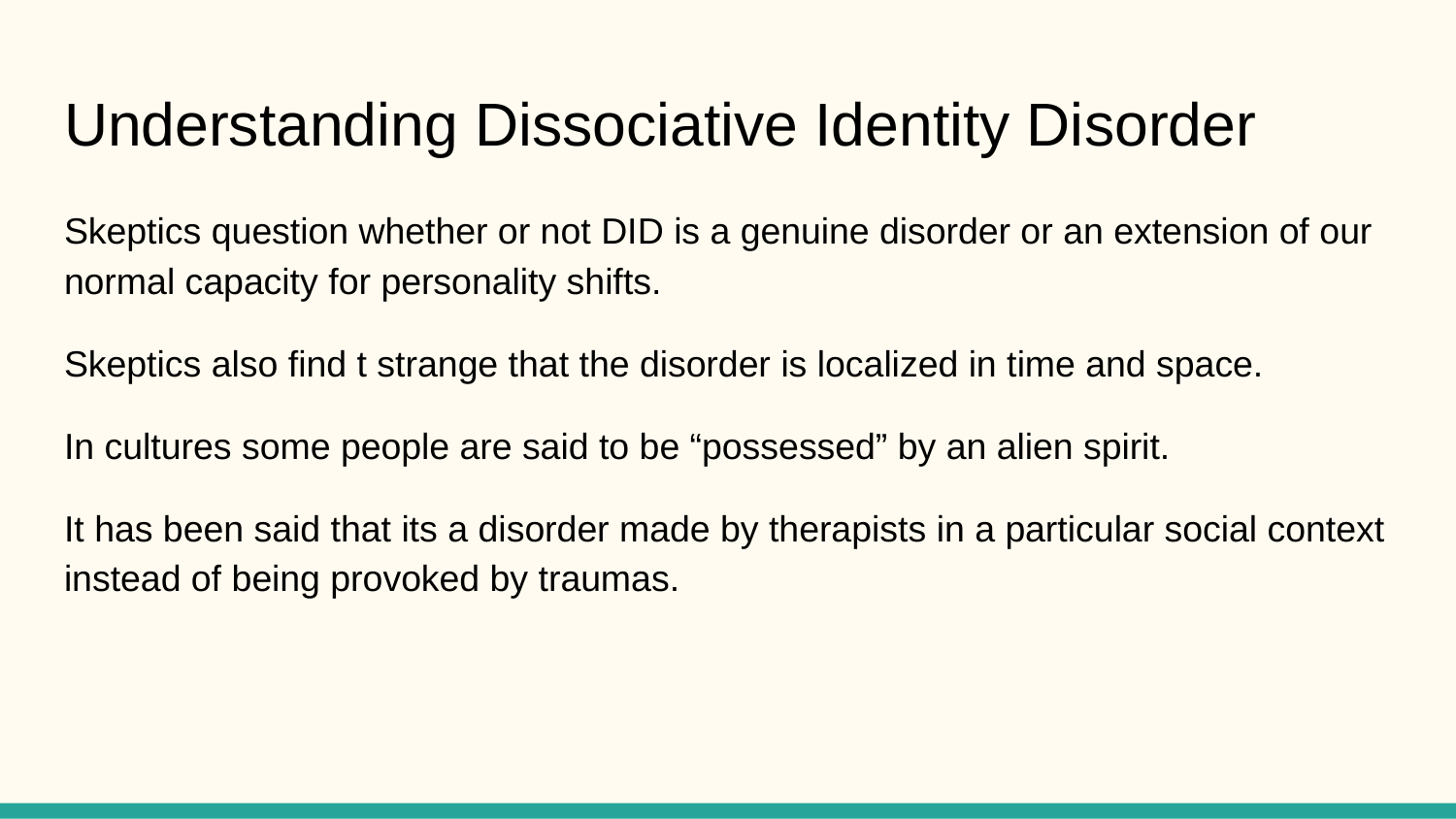

# Understanding Dissociative Identity Disorder
Skeptics question whether or not DID is a genuine disorder or an extension of our normal capacity for personality shifts.
Skeptics also find t strange that the disorder is localized in time and space.
In cultures some people are said to be “possessed” by an alien spirit.
It has been said that its a disorder made by therapists in a particular social context instead of being provoked by traumas.